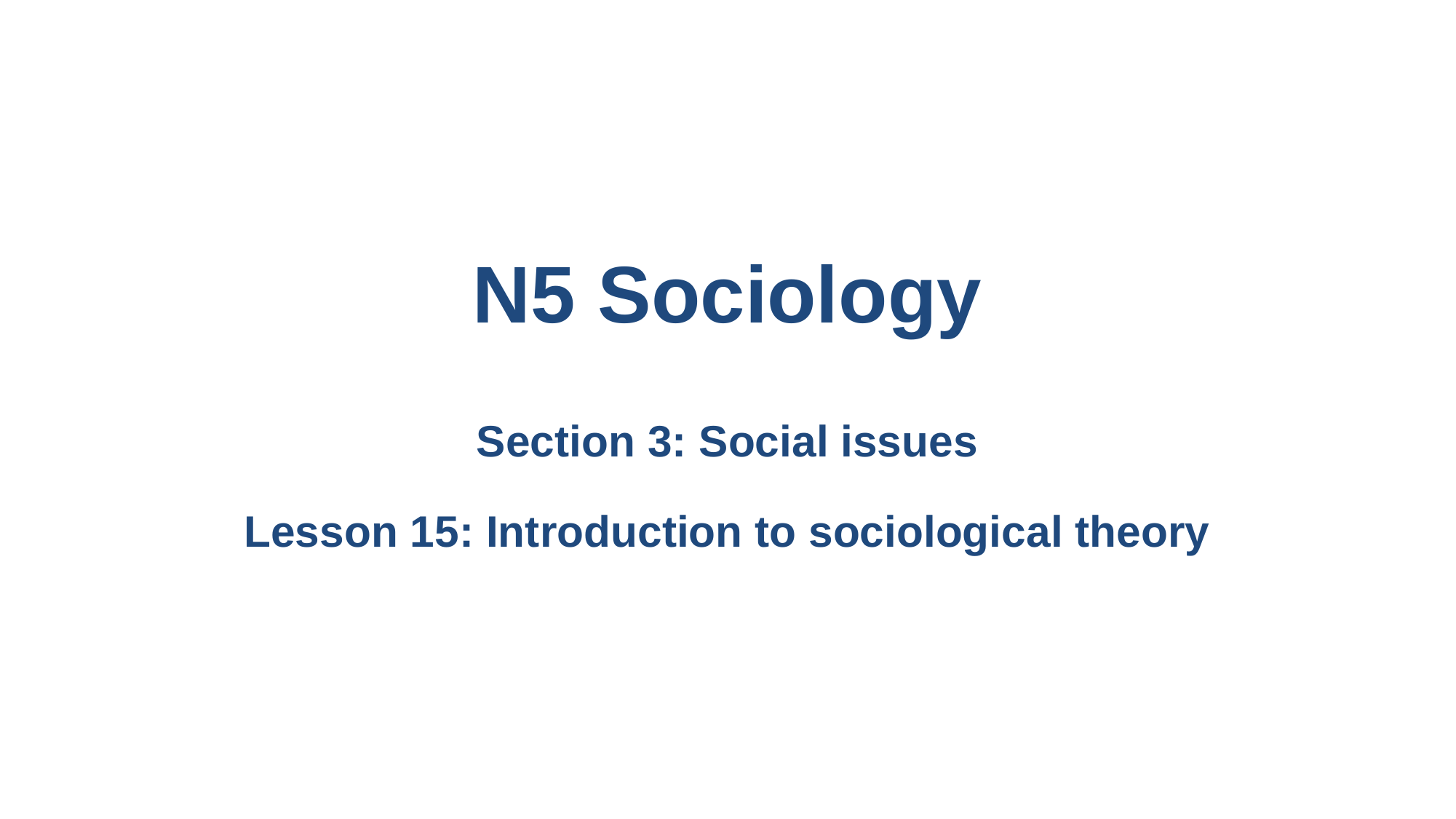

# N5 Sociology Section 3: Social issues Lesson 15: Introduction to sociological theory